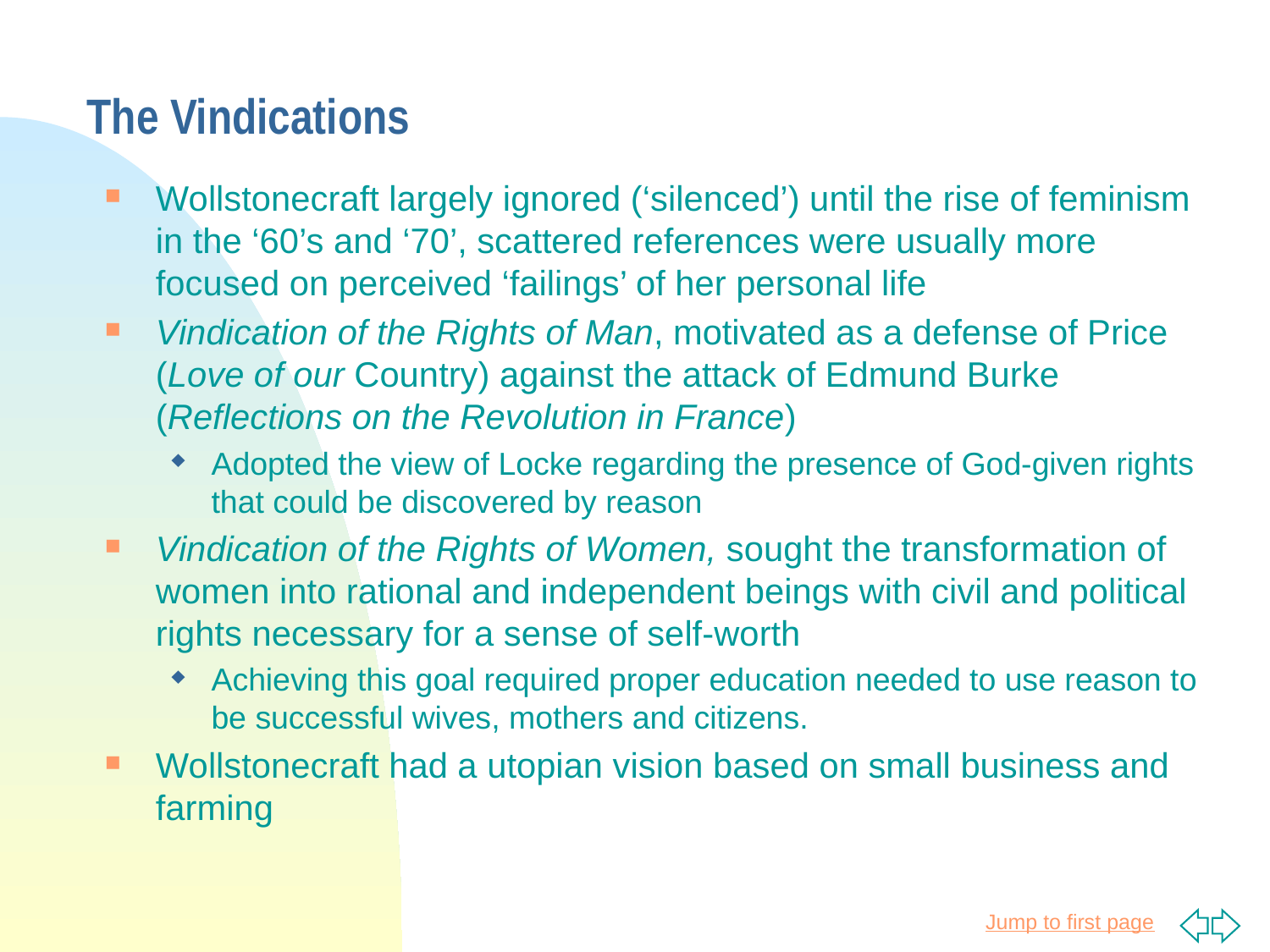

# The Vindications
Wollstonecraft largely ignored (‘silenced’) until the rise of feminism in the ‘60’s and ‘70’, scattered references were usually more focused on perceived ‘failings’ of her personal life
Vindication of the Rights of Man, motivated as a defense of Price (Love of our Country) against the attack of Edmund Burke (Reflections on the Revolution in France)
Adopted the view of Locke regarding the presence of God-given rights that could be discovered by reason
Vindication of the Rights of Women, sought the transformation of women into rational and independent beings with civil and political rights necessary for a sense of self-worth
Achieving this goal required proper education needed to use reason to be successful wives, mothers and citizens.
Wollstonecraft had a utopian vision based on small business and farming